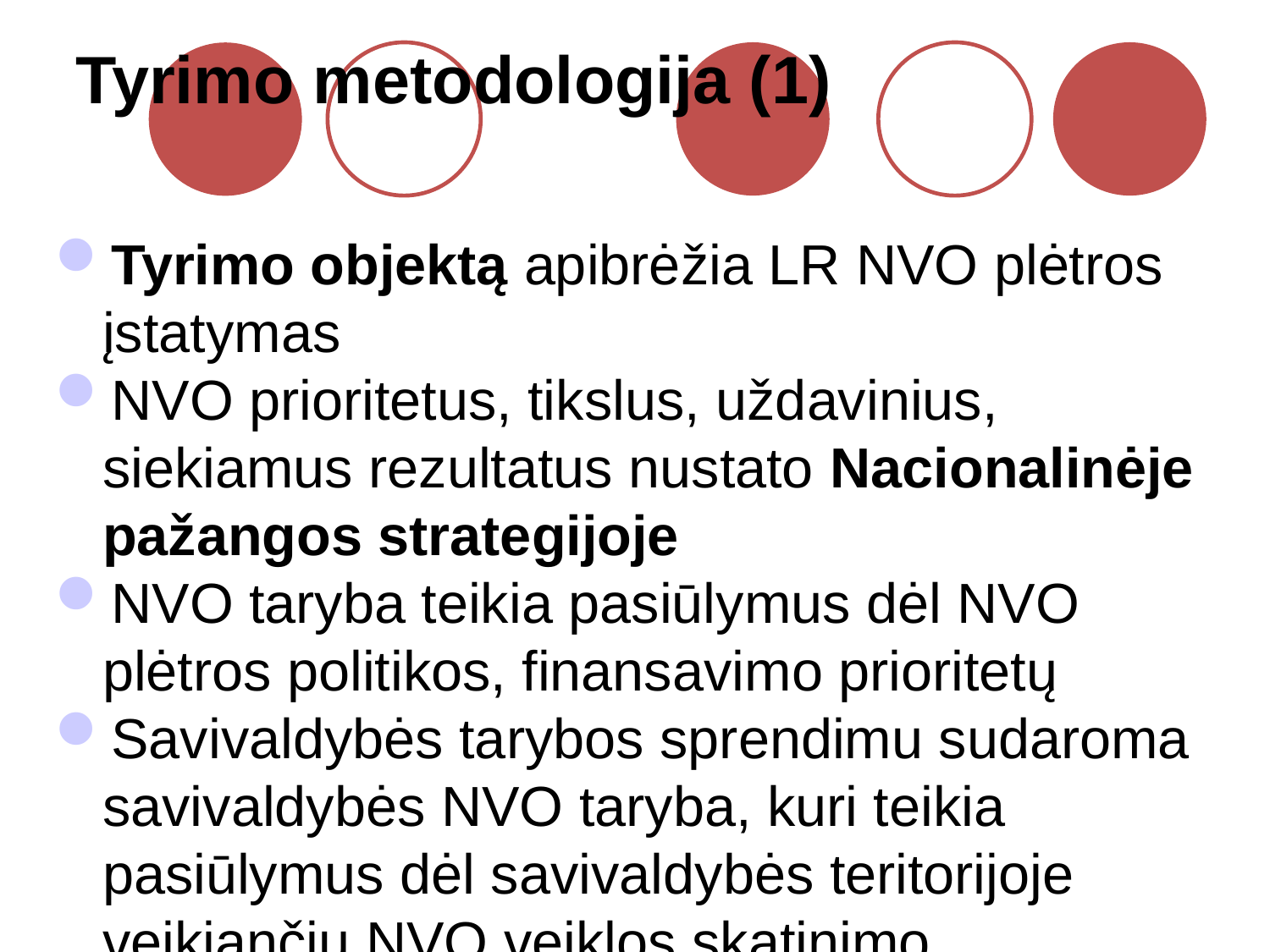

Tyrimo metodologija (1)

Tyrimo objektą apibrėžia LR NVO plėtros įstatymas
NVO prioritetus, tikslus, uždavinius, siekiamus rezultatus nustato Nacionalinėje pažangos strategijoje
NVO taryba teikia pasiūlymus dėl NVO plėtros politikos, finansavimo prioritetų
Savivaldybės tarybos sprendimu sudaroma savivaldybės NVO taryba, kuri teikia pasiūlymus dėl savivaldybės teritorijoje veikiančių NVO veiklos skatinimo